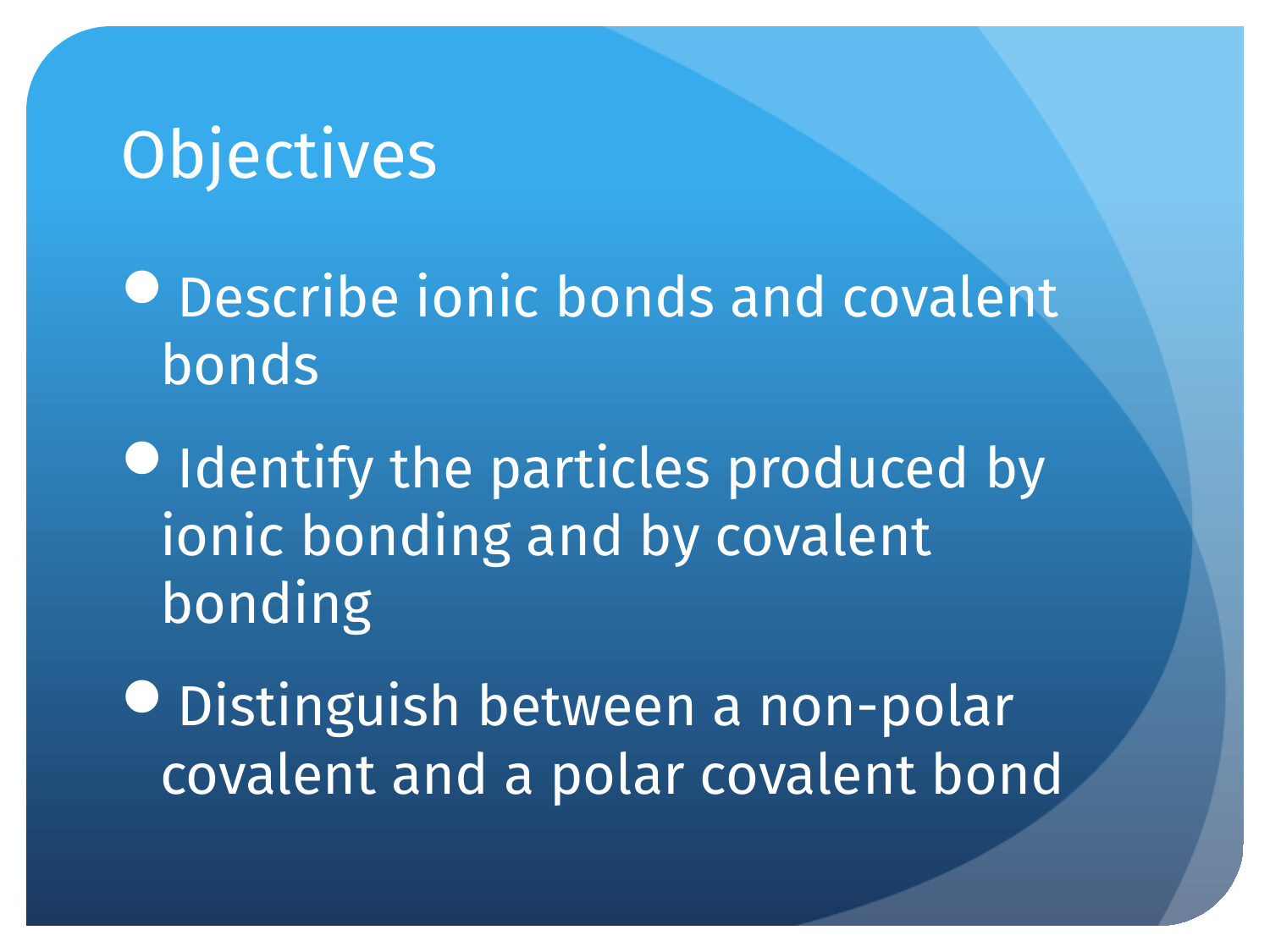

# Objectives
Describe ionic bonds and covalent bonds
Identify the particles produced by ionic bonding and by covalent bonding
Distinguish between a non-polar covalent and a polar covalent bond